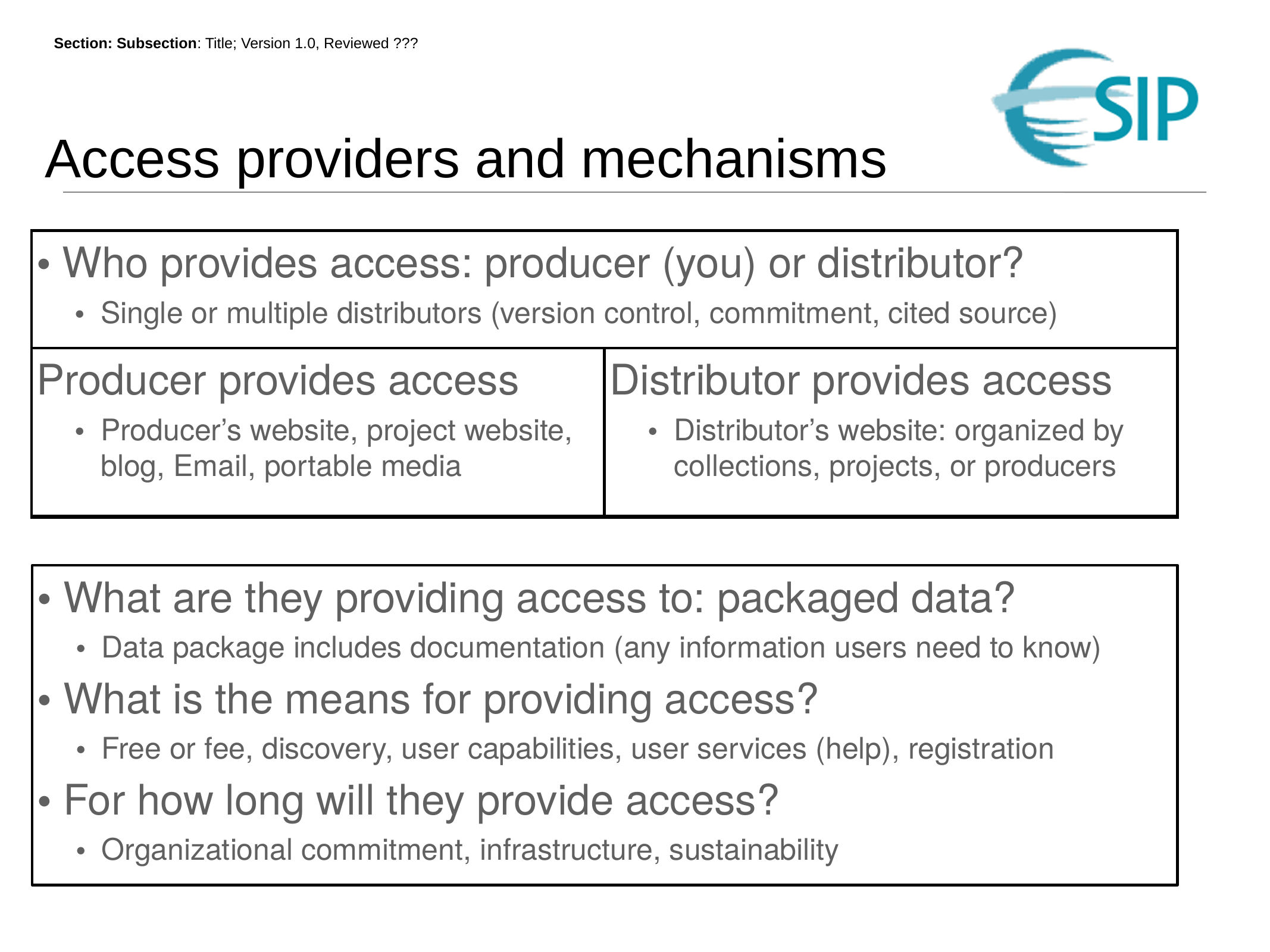

# Access providers and mechanisms
Who provides access: producer (you) or distributor?
Single or multiple distributors (version control, commitment, cited source)
Producer provides access
Producer’s website, project website, blog, Email, portable media
Distributor provides access
Distributor’s website: organized by collections, projects, or producers
What are they providing access to: packaged data?
Data package includes documentation (any information users need to know)
What is the means for providing access?
Free or fee, discovery, user capabilities, user services (help), registration
For how long will they provide access?
Organizational commitment, infrastructure, sustainability